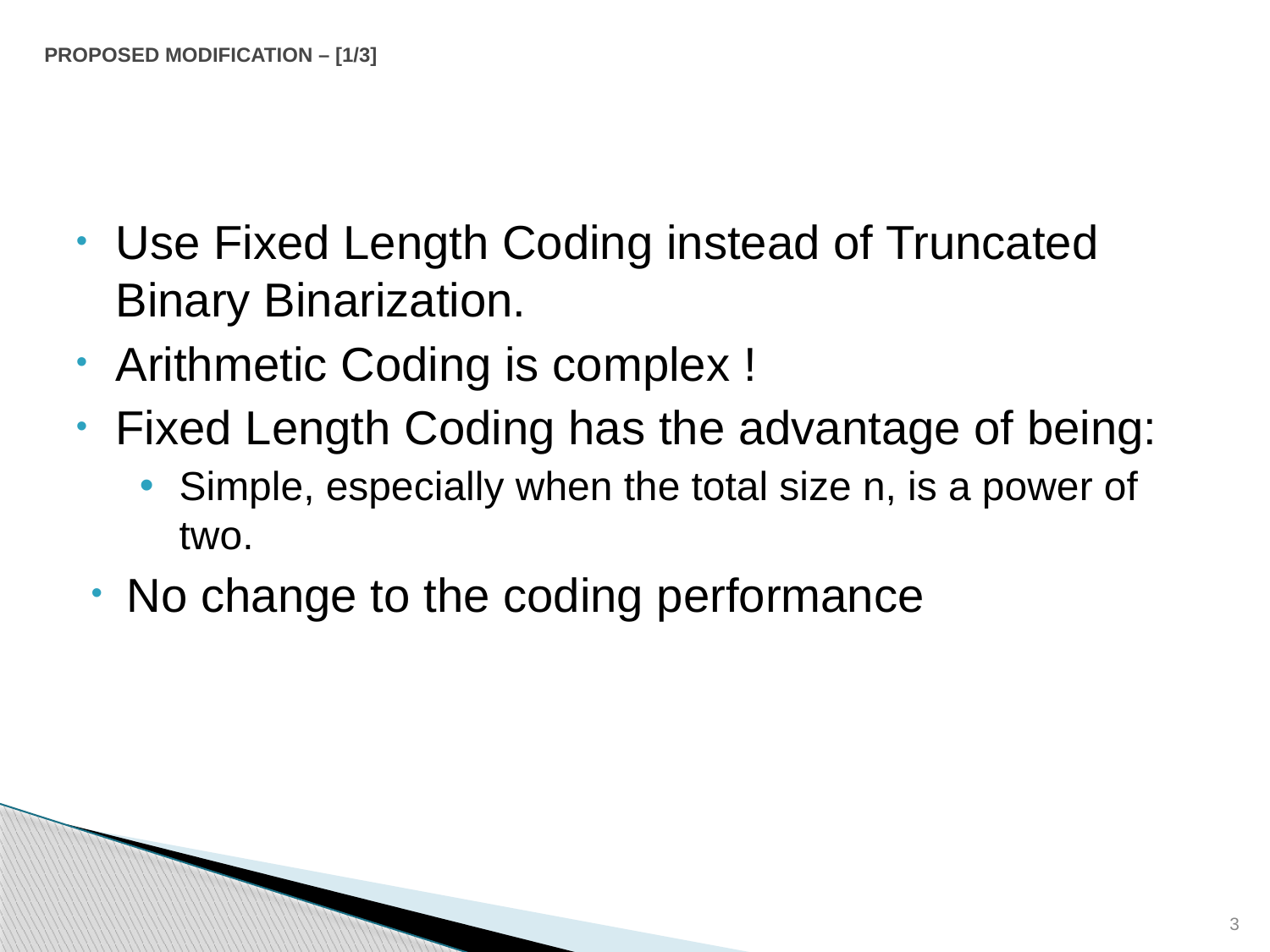

# PROPOSED MODIFICATION – [1/3]
Use Fixed Length Coding instead of Truncated Binary Binarization.
Arithmetic Coding is complex !
Fixed Length Coding has the advantage of being:
Simple, especially when the total size n, is a power of two.
No change to the coding performance
3